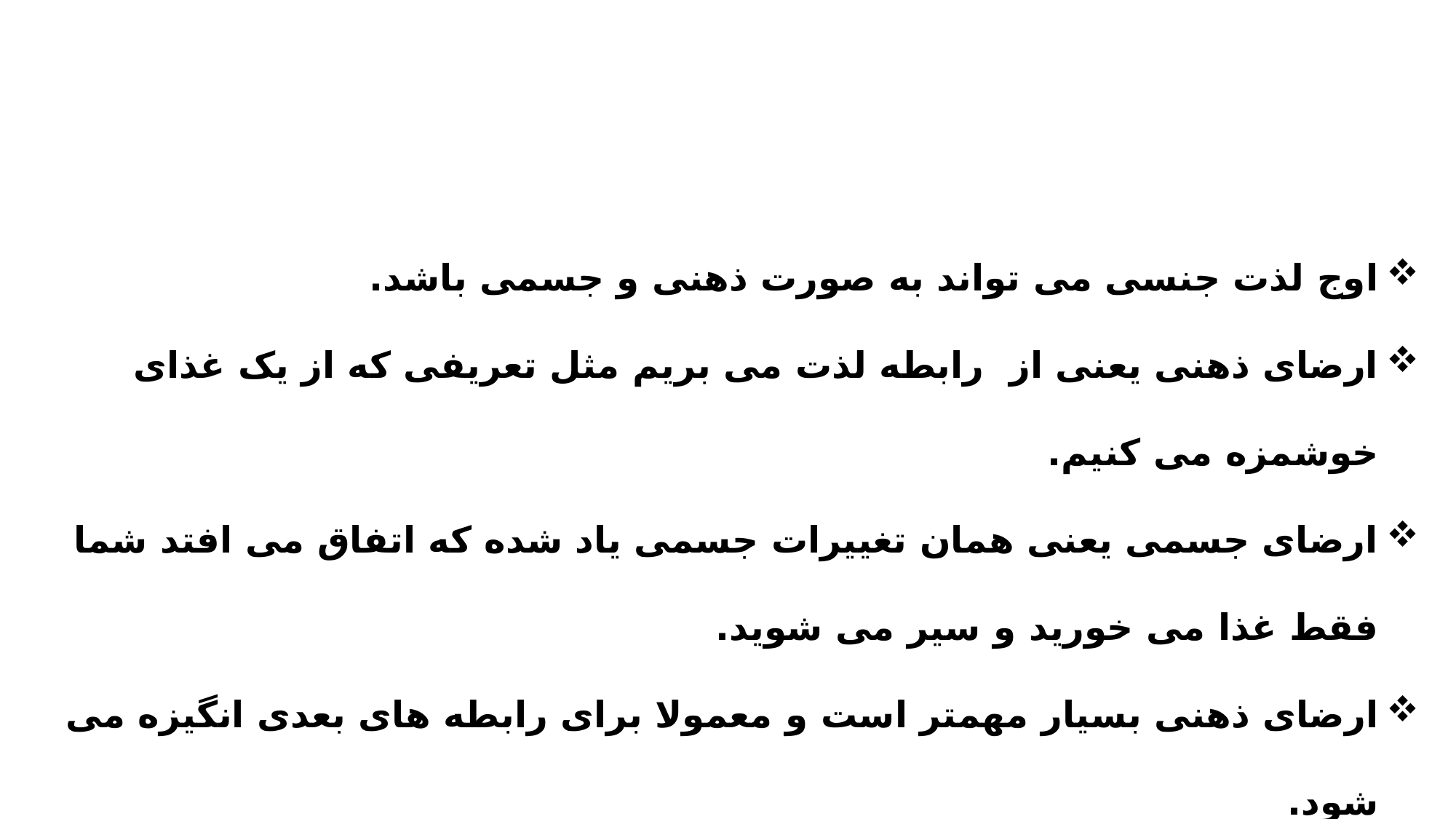

اوج لذت جنسی می تواند به صورت ذهنی و جسمی باشد.
ارضای ذهنی یعنی از  رابطه لذت می بریم مثل تعریفی که از یک غذای خوشمزه می کنیم.
ارضای جسمی یعنی همان تغییرات جسمی یاد شده که اتفاق می افتد شما فقط غذا می خورید و سیر می شوید.
ارضای ذهنی بسیار مهمتر است و معمولا برای رابطه های بعدی انگیزه می شود.
49